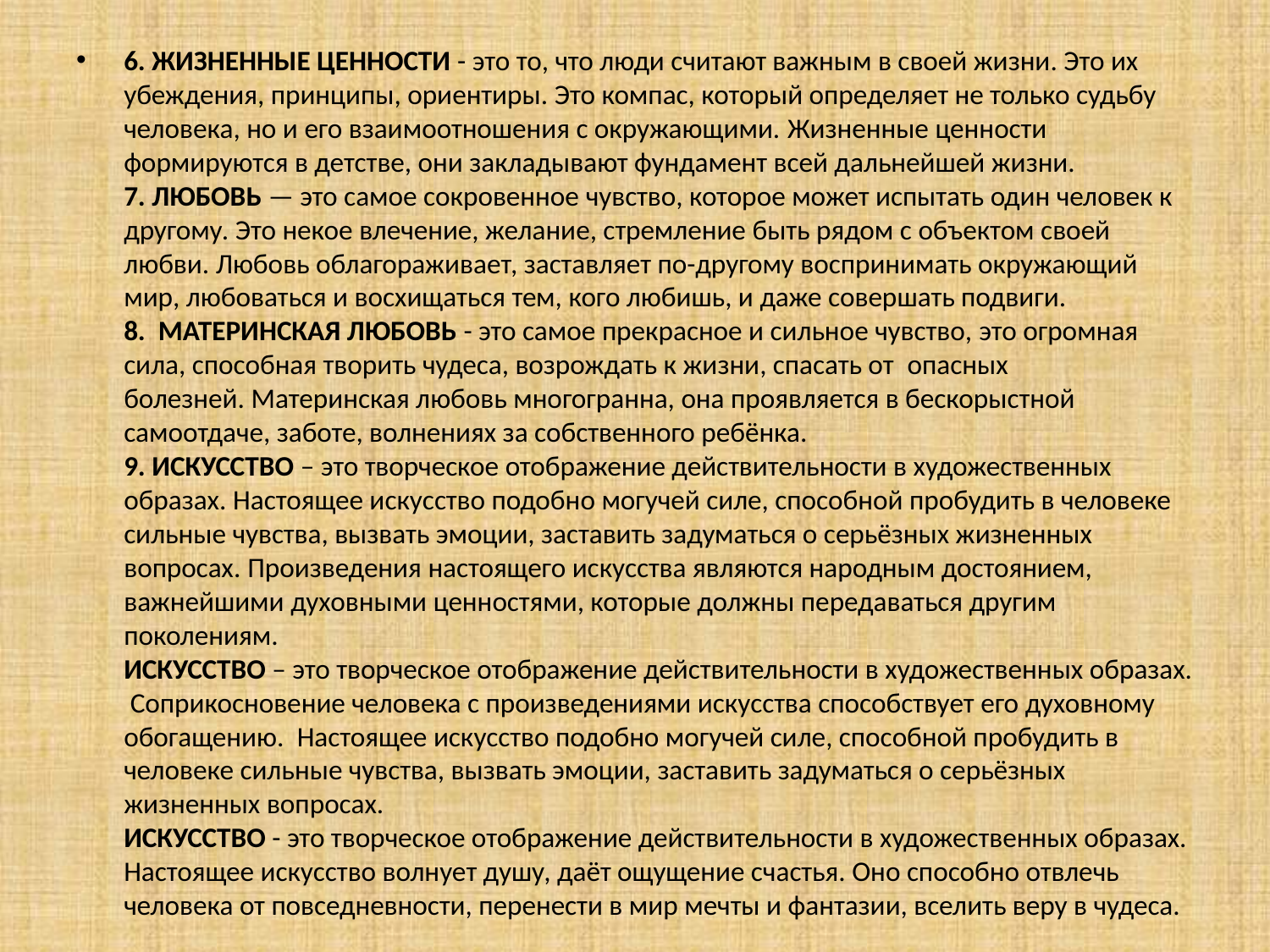

6. ЖИЗНЕННЫЕ ЦЕННОСТИ - это то, что люди считают важным в своей жизни. Это их убеждения, принципы, ориентиры. Это компас, который определяет не только судьбу человека, но и его взаимоотношения с окружающими. Жизненные ценности формируются в детстве, они закладывают фундамент всей дальнейшей жизни. 
7. ЛЮБОВЬ — это самое сокровенное чувство, которое может испытать один человек к другому. Это некое влечение, желание, стремление быть рядом с объектом своей любви. Любовь облагораживает, заставляет по-другому воспринимать окружающий мир, любоваться и восхищаться тем, кого любишь, и даже совершать подвиги.
8.  МАТЕРИНСКАЯ ЛЮБОВЬ - это самое прекрасное и сильное чувство, это огромная сила, способная творить чудеса, возрождать к жизни, спасать от  опасных болезней. Материнская любовь многогранна, она проявляется в бескорыстной самоотдаче, заботе, волнениях за собственного ребёнка.
9. ИСКУССТВО – это творческое отображение действительности в художественных образах. Настоящее искусство подобно могучей силе, способной пробудить в человеке сильные чувства, вызвать эмоции, заставить задуматься о серьёзных жизненных вопросах. Произведения настоящего искусства являются народным достоянием, важнейшими духовными ценностями, которые должны передаваться другим поколениям. 
ИСКУССТВО – это творческое отображение действительности в художественных образах.  Соприкосновение человека с произведениями искусства способствует его духовному обогащению.  Настоящее искусство подобно могучей силе, способной пробудить в человеке сильные чувства, вызвать эмоции, заставить задуматься о серьёзных жизненных вопросах.
ИСКУССТВО - это творческое отображение действительности в художественных образах. Настоящее искусство волнует душу, даёт ощущение счастья. Оно способно отвлечь человека от повседневности, перенести в мир мечты и фантазии, вселить веру в чудеса.